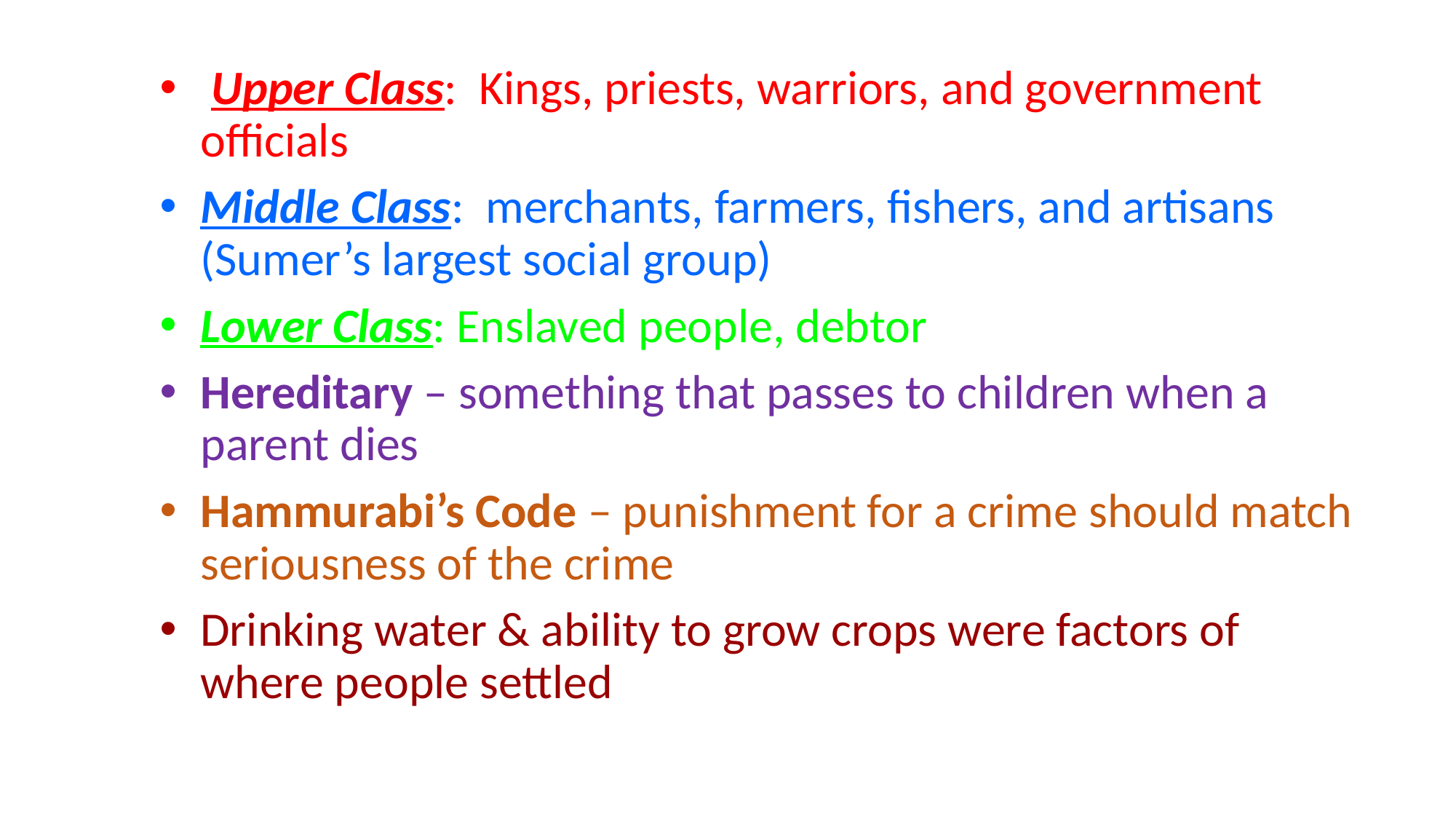

Upper Class:  Kings, priests, warriors, and government    officials
Middle Class:  merchants, farmers, fishers, and artisans (Sumer’s largest social group)
Lower Class: Enslaved people, debtor
Hereditary – something that passes to children when a parent dies
Hammurabi’s Code – punishment for a crime should match seriousness of the crime
Drinking water & ability to grow crops were factors of where people settled